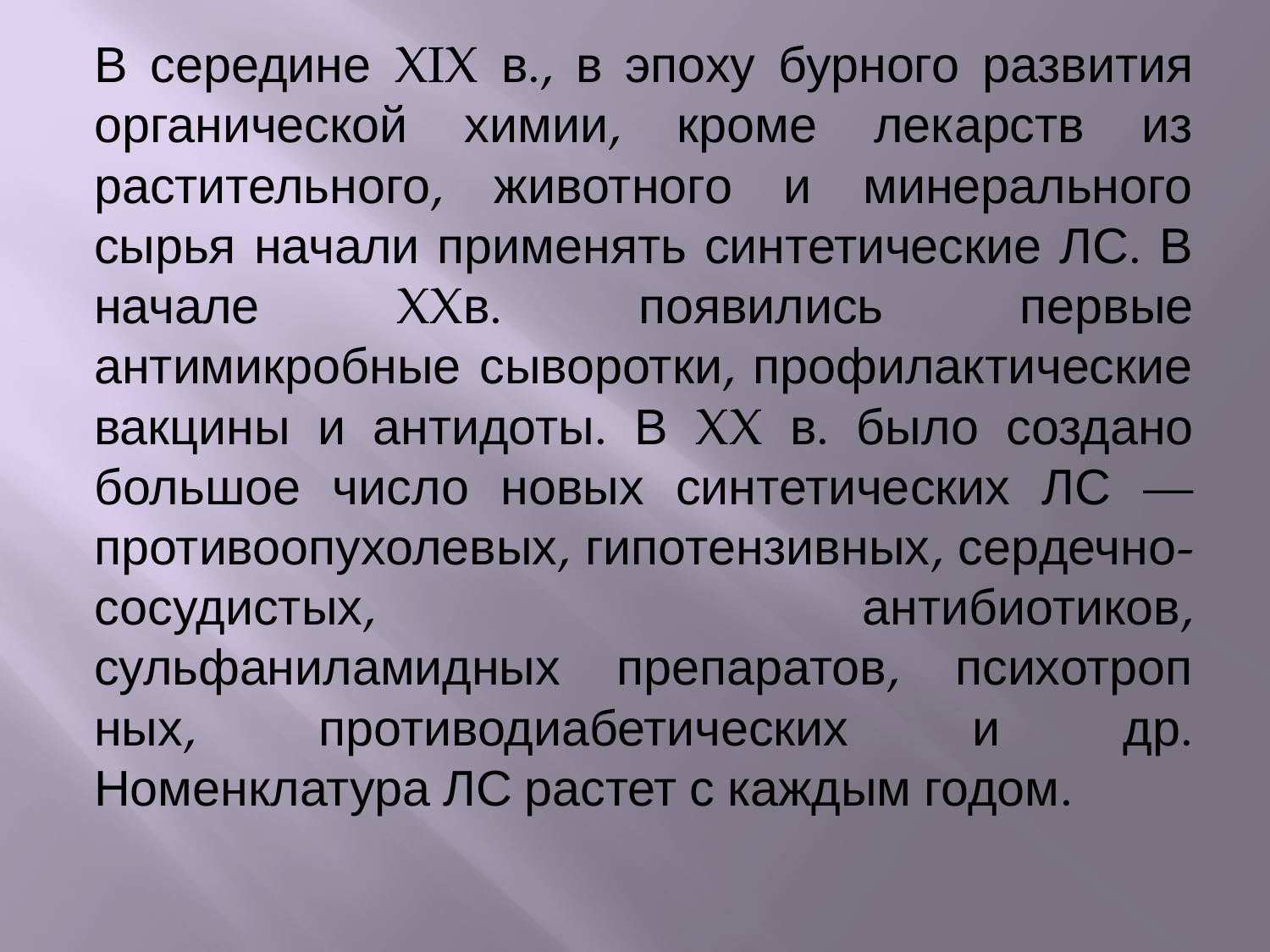

В середине XIX в., в эпоху бурного развития органической химии, кроме лекарств из растительного, животного и минерального сырья начали применять синтетические ЛС. В начале XXв. появились первые антимикробные сыво­ротки, профилактические вакцины и антидоты. В XX в. было создано большое число новых синтетических ЛС — противоопухолевых, гипотензивных, сер­дечно-сосудистых, антибиотиков, сульфаниламидных препаратов, психотроп­ных, противодиабетических и др. Номенклатура ЛС растет с каждым годом.

#